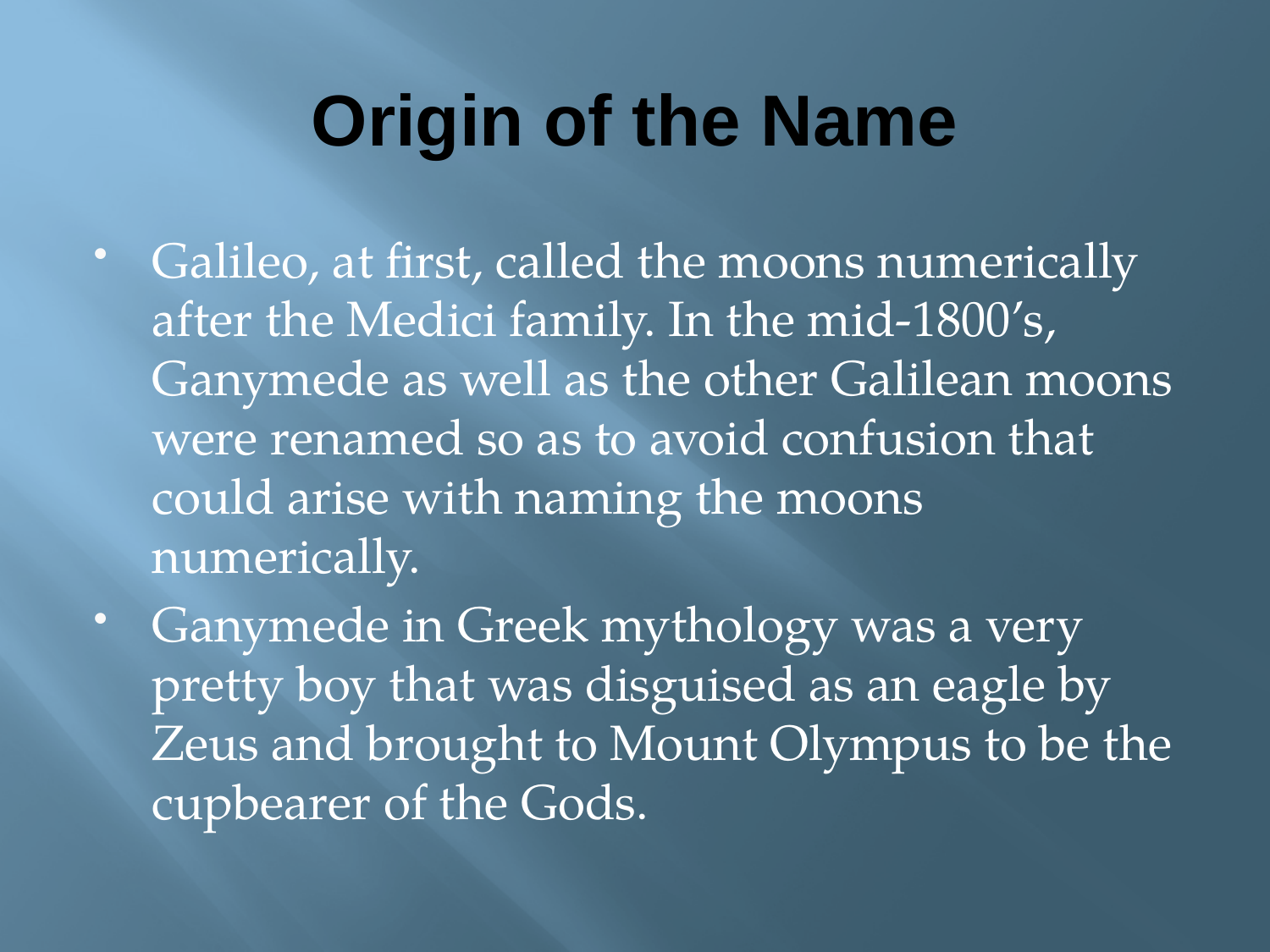

# Origin of the Name
Galileo, at first, called the moons numerically after the Medici family. In the mid-1800’s, Ganymede as well as the other Galilean moons were renamed so as to avoid confusion that could arise with naming the moons numerically.
Ganymede in Greek mythology was a very pretty boy that was disguised as an eagle by Zeus and brought to Mount Olympus to be the cupbearer of the Gods.